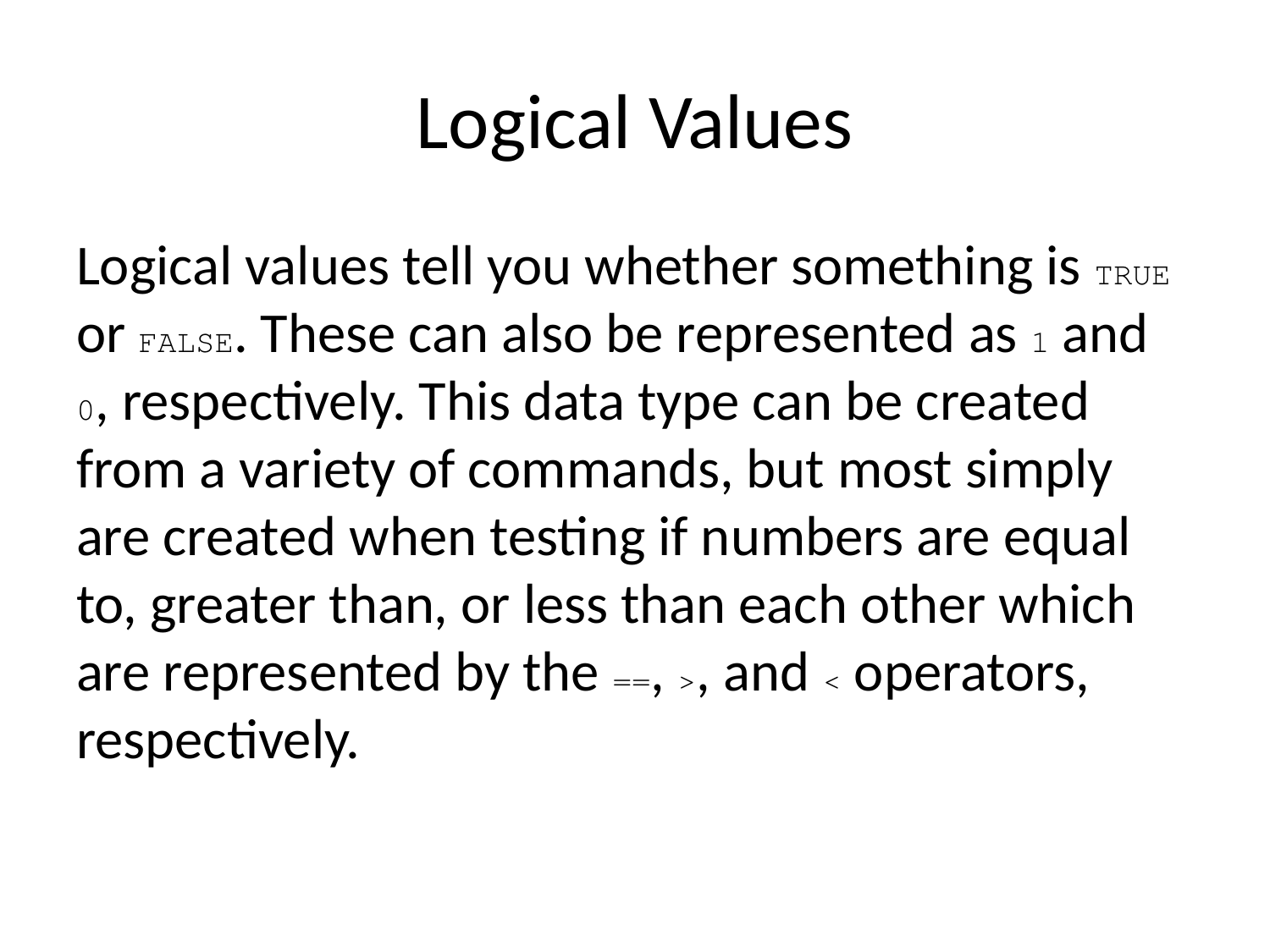

# Logical Values
Logical values tell you whether something is TRUE or FALSE. These can also be represented as 1 and 0, respectively. This data type can be created from a variety of commands, but most simply are created when testing if numbers are equal to, greater than, or less than each other which are represented by the ==, >, and < operators, respectively.